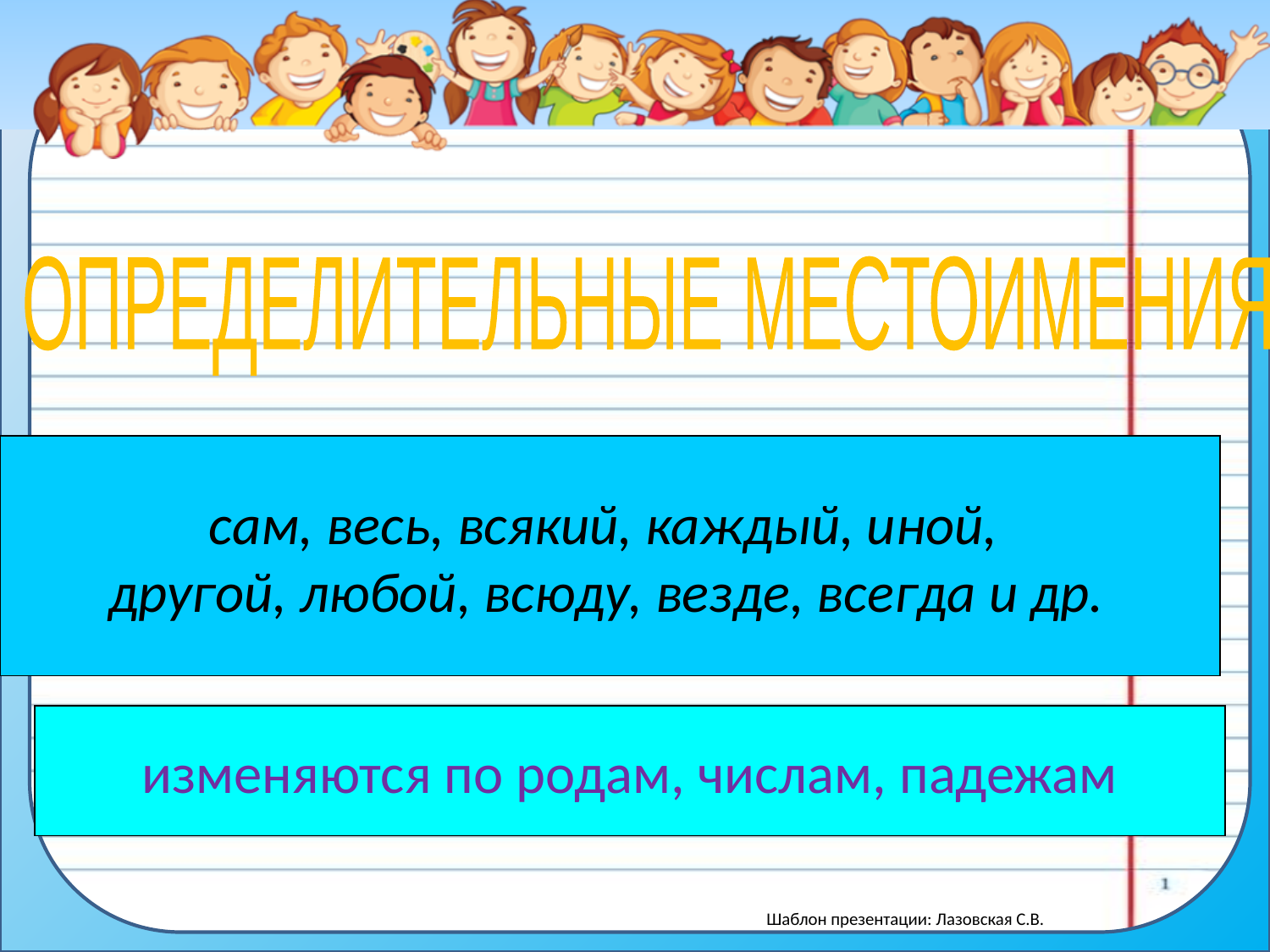

ОПРЕДЕЛИТЕЛЬНЫЕ МЕСТОИМЕНИЯ

сам, весь, всякий, каждый, иной,
другой, любой, всюду, везде, всегда и др.
изменяются по родам, числам, падежам